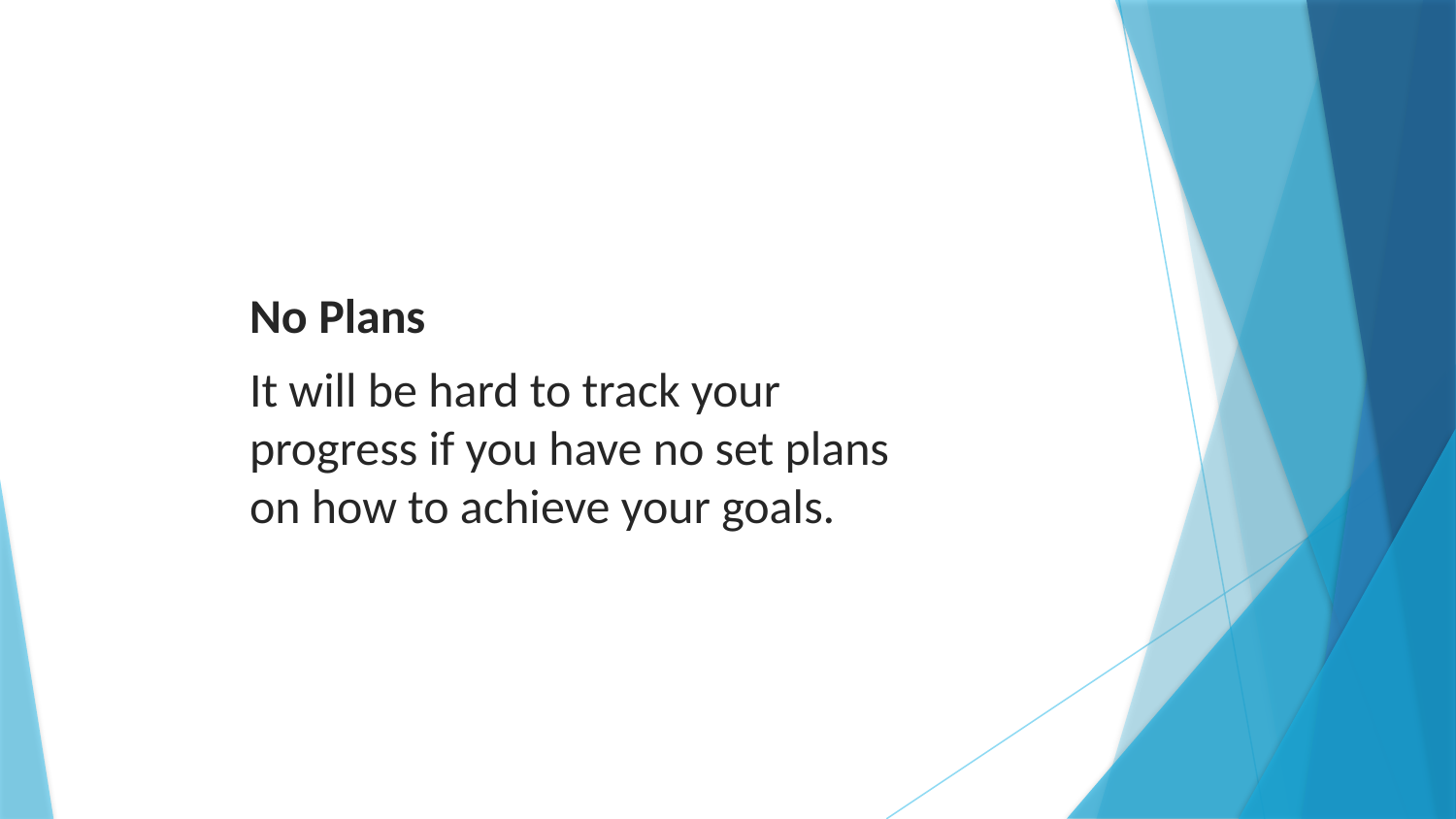

No Plans
It will be hard to track your progress if you have no set plans on how to achieve your goals.